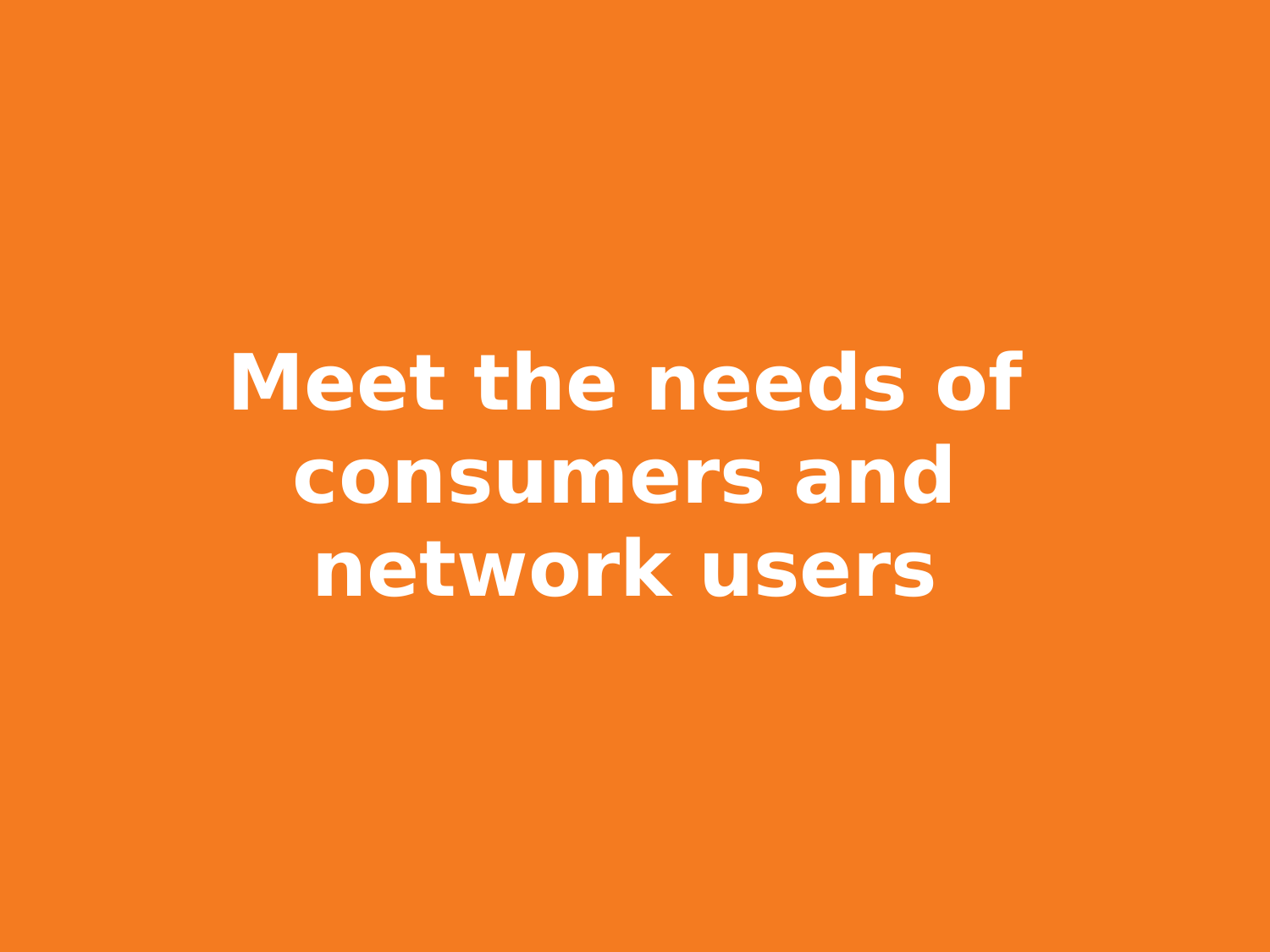

#
Meet the needs of consumers and network users

22